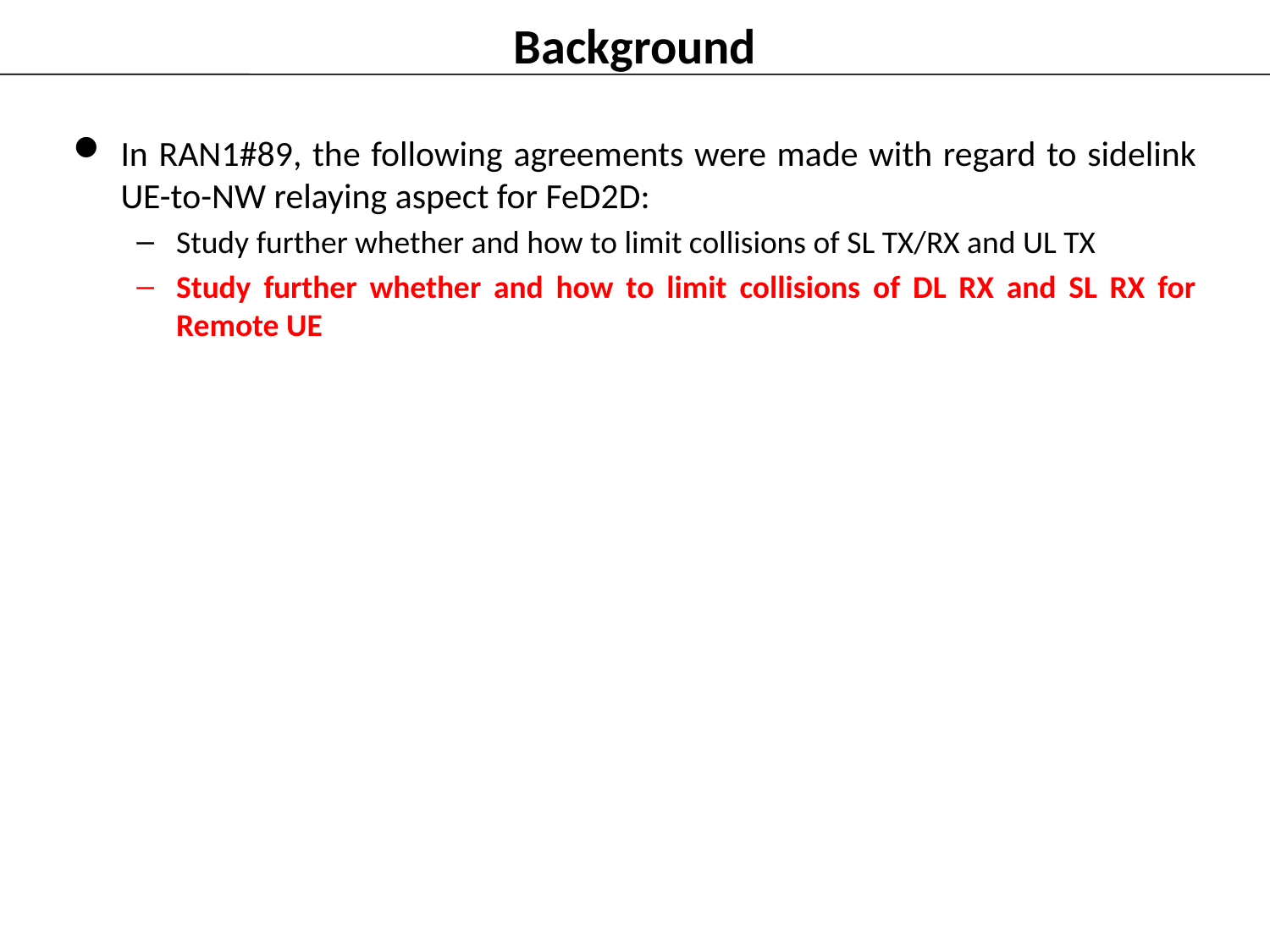

# Background
In RAN1#89, the following agreements were made with regard to sidelink UE-to-NW relaying aspect for FeD2D:
Study further whether and how to limit collisions of SL TX/RX and UL TX
Study further whether and how to limit collisions of DL RX and SL RX for Remote UE